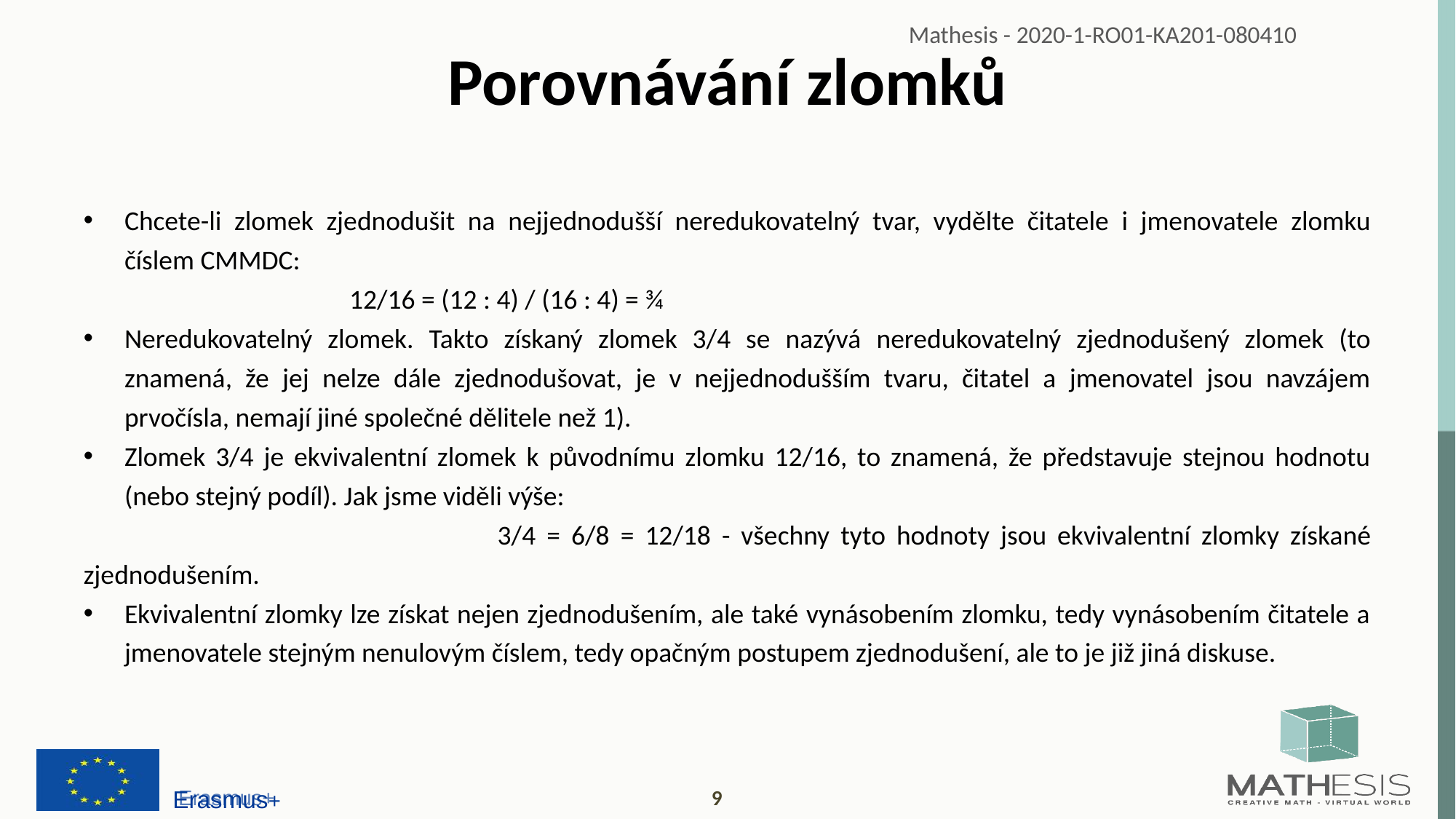

# Porovnávání zlomků
Chcete-li zlomek zjednodušit na nejjednodušší neredukovatelný tvar, vydělte čitatele i jmenovatele zlomku číslem CMMDC:
                                           12/16 = (12 : 4) / (16 : 4) = ¾
Neredukovatelný zlomek. Takto získaný zlomek 3/4 se nazývá neredukovatelný zjednodušený zlomek (to znamená, že jej nelze dále zjednodušovat, je v nejjednodušším tvaru, čitatel a jmenovatel jsou navzájem prvočísla, nemají jiné společné dělitele než 1).
Zlomek 3/4 je ekvivalentní zlomek k původnímu zlomku 12/16, to znamená, že představuje stejnou hodnotu (nebo stejný podíl). Jak jsme viděli výše:
                  		3/4 = 6/8 = 12/18 - všechny tyto hodnoty jsou ekvivalentní zlomky získané zjednodušením.
Ekvivalentní zlomky lze získat nejen zjednodušením, ale také vynásobením zlomku, tedy vynásobením čitatele a jmenovatele stejným nenulovým číslem, tedy opačným postupem zjednodušení, ale to je již jiná diskuse.